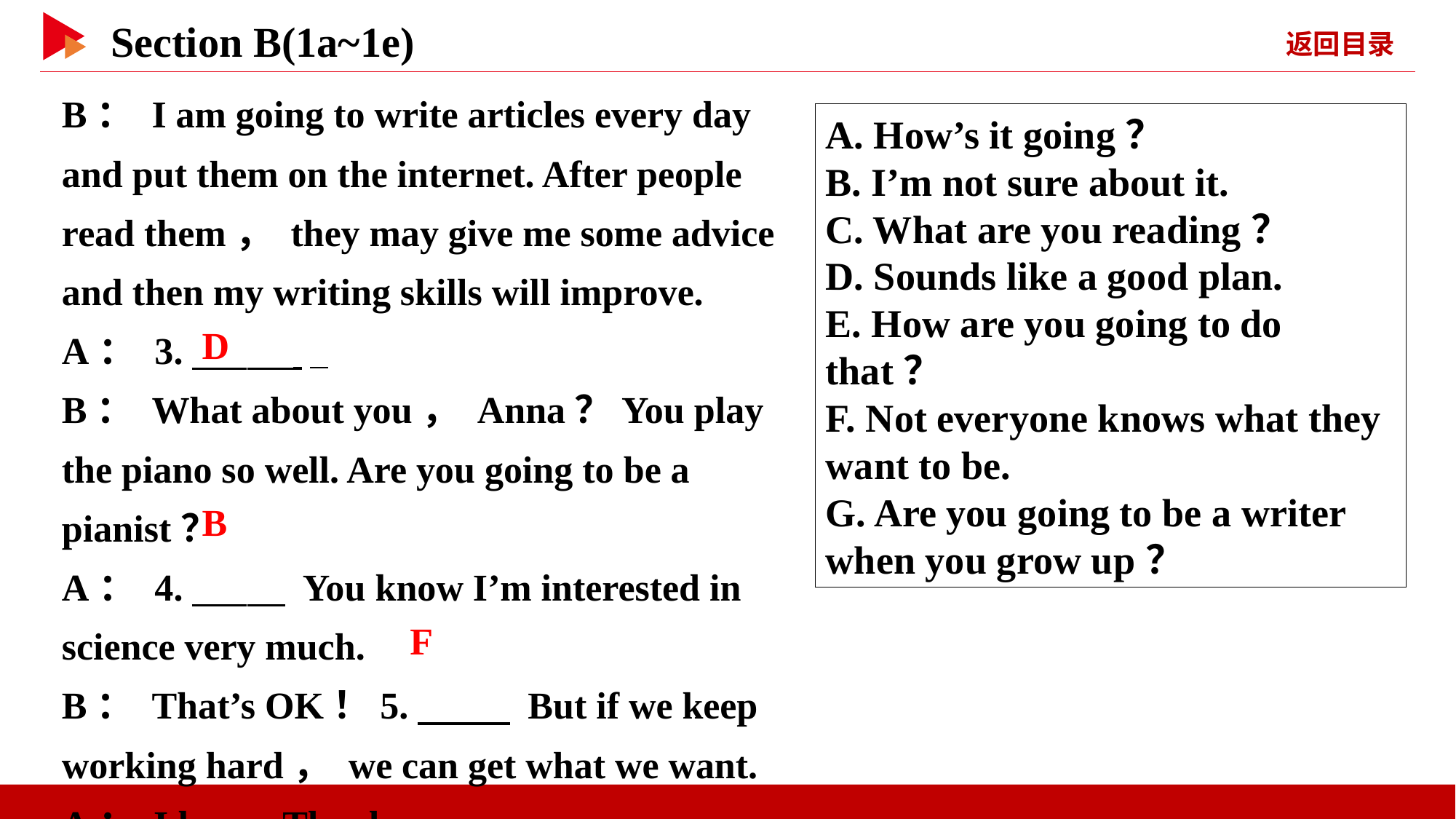

B： I am going to write articles every day and put them on the internet. After people read them， they may give me some advice and then my writing skills will improve.
A： 3.　  　  _
B： What about you， Anna？You play the piano so well. Are you going to be a pianist？
A： 4.　  　 You know I’m interested in science very much.
B： That’s OK！5.　  　 But if we keep working hard， we can get what we want.
A： I know. Thank you.
A. How’s it going？
B. I’m not sure about it.
C. What are you reading？
D. Sounds like a good plan.
E. How are you going to do that？
F. Not everyone knows what they want to be.
G. Are you going to be a writer when you grow up？
D
B
F